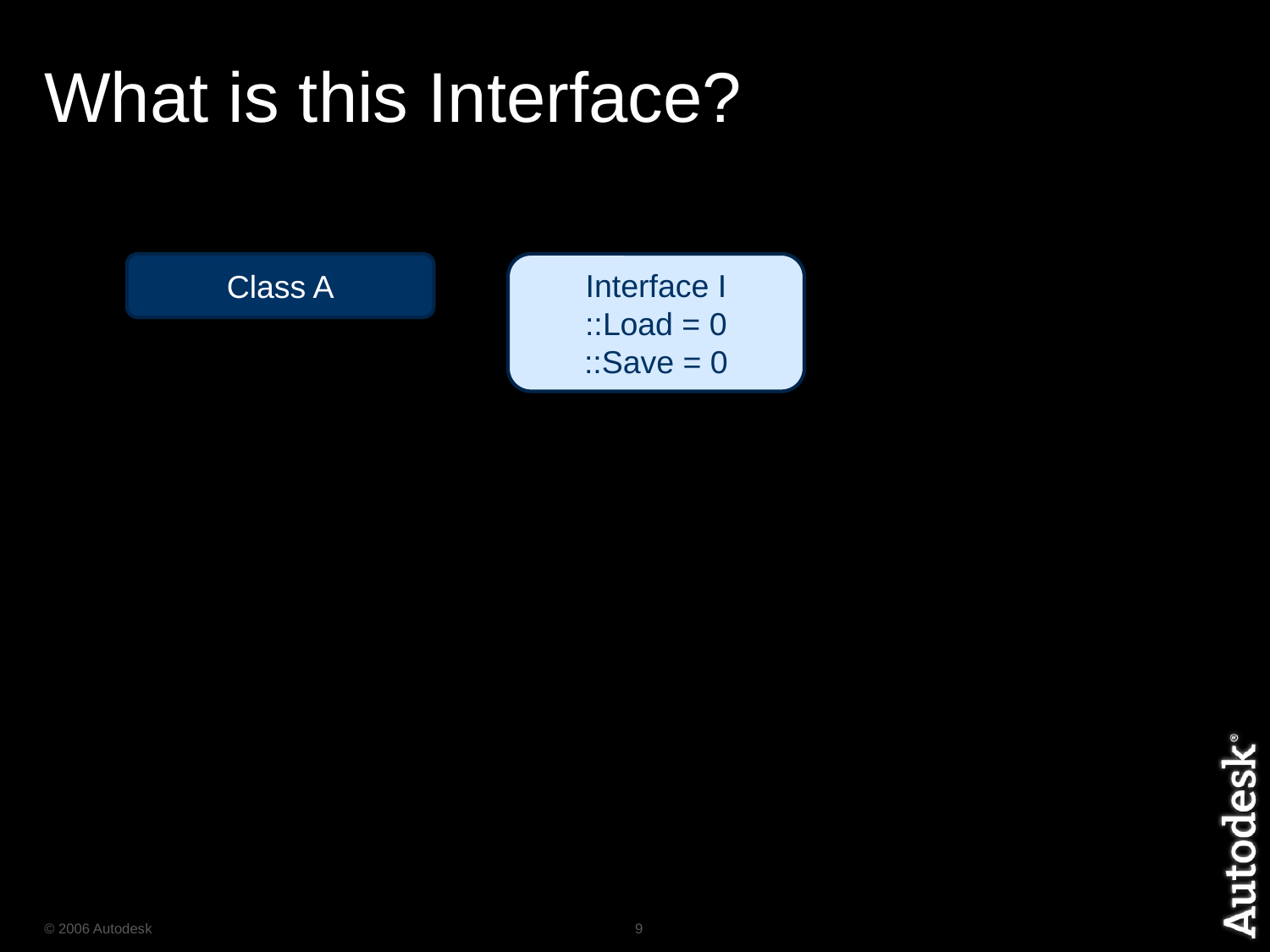

# What is this Interface?

Class A
Interface I
::Load = 0
::Save = 0